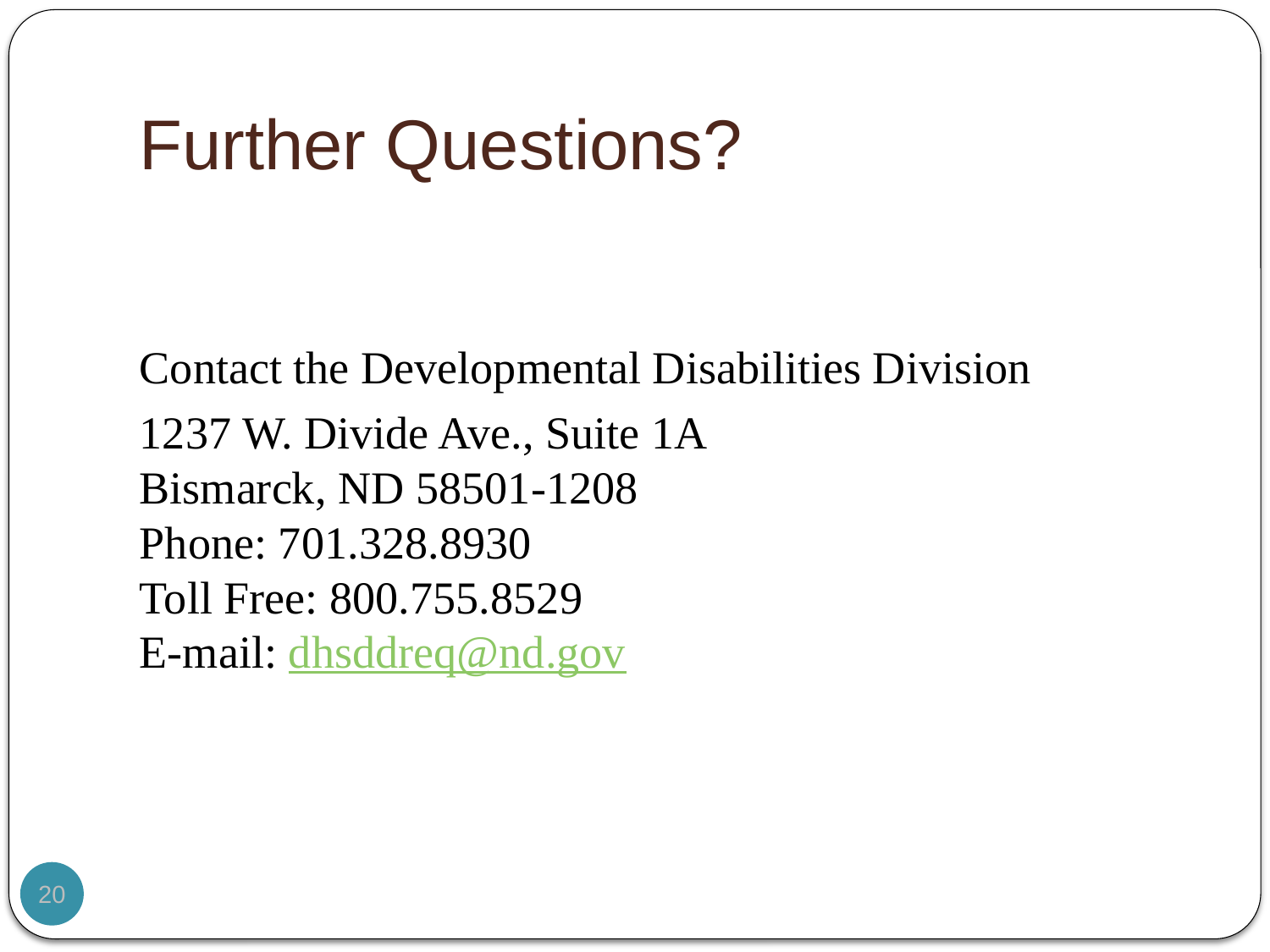

# Further Questions?

Contact the Developmental Disabilities Division
1237 W. Divide Ave., Suite 1A
Bismarck, ND 58501-1208
Phone: 701.328.8930
Toll Free: 800.755.8529
E-mail: dhsddreq@nd.gov

20